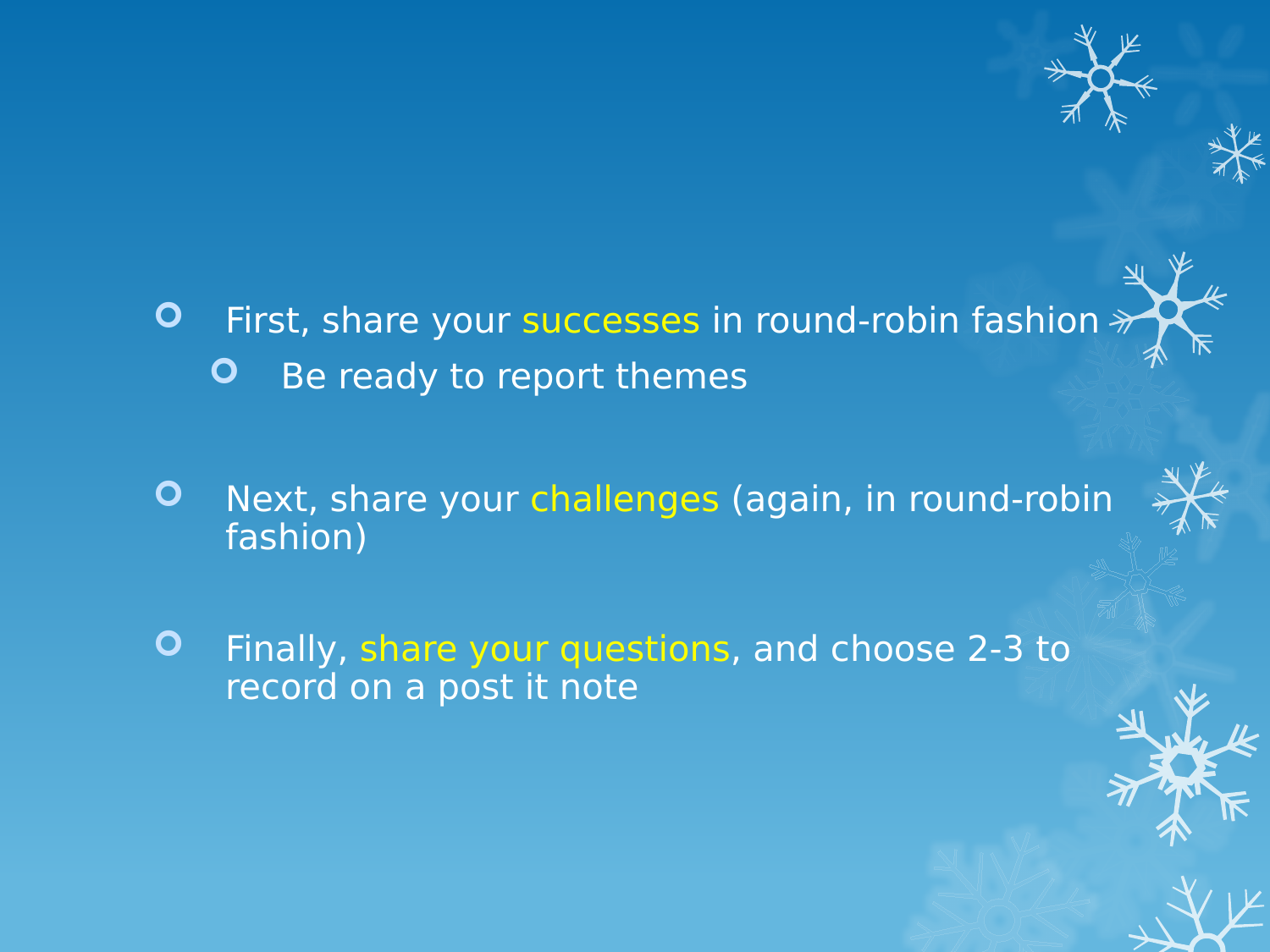

#
First, share your successes in round-robin fashion
Be ready to report themes

Next, share your challenges (again, in round-robin fashion)

Finally, share your questions, and choose 2-3 to record on a post it note